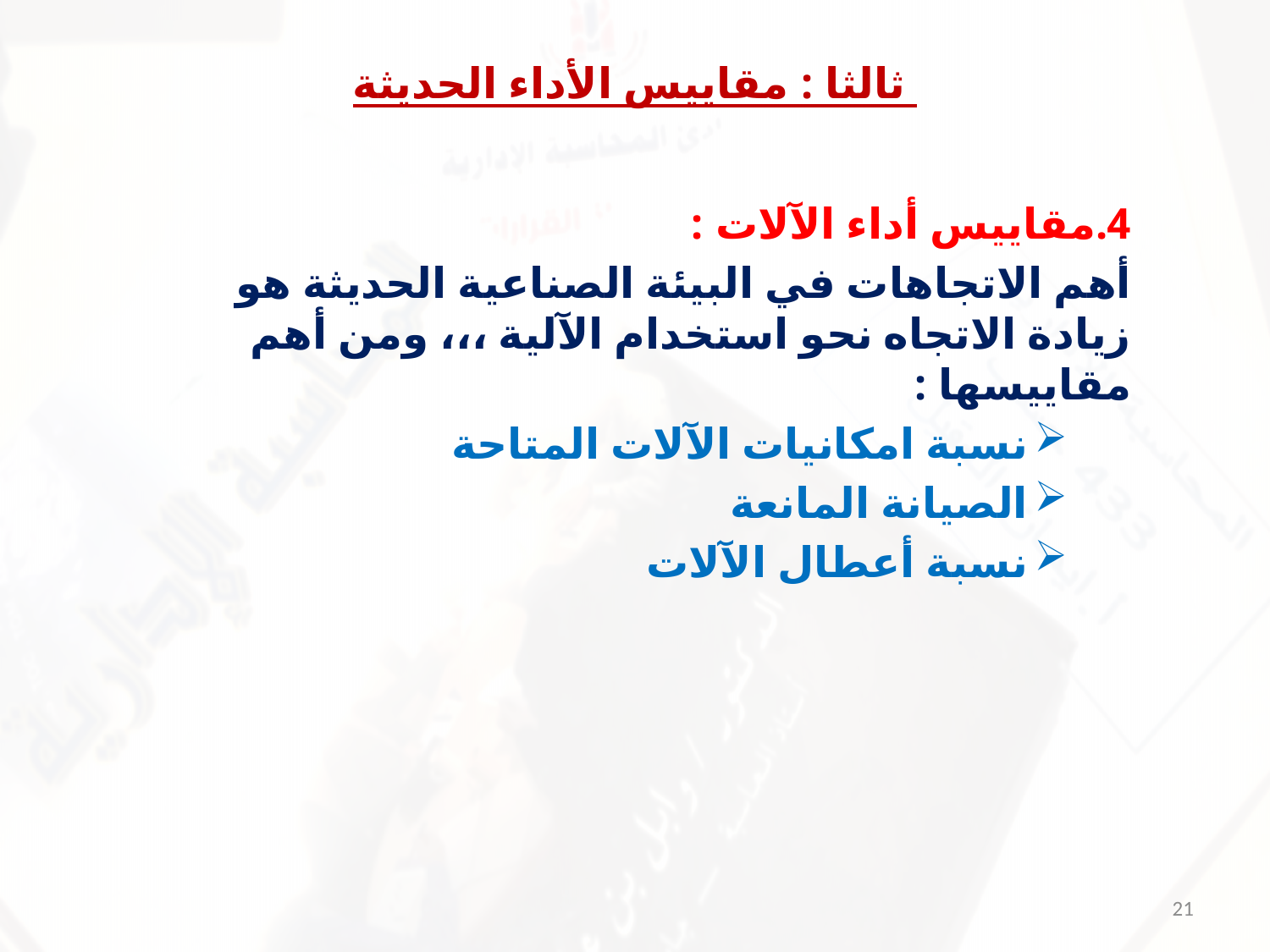

# ثالثا : مقاييس الأداء الحديثة
4.مقاييس أداء الآلات :
أهم الاتجاهات في البيئة الصناعية الحديثة هو زيادة الاتجاه نحو استخدام الآلية ،،، ومن أهم مقاييسها :
نسبة امكانيات الآلات المتاحة
الصيانة المانعة
نسبة أعطال الآلات

21